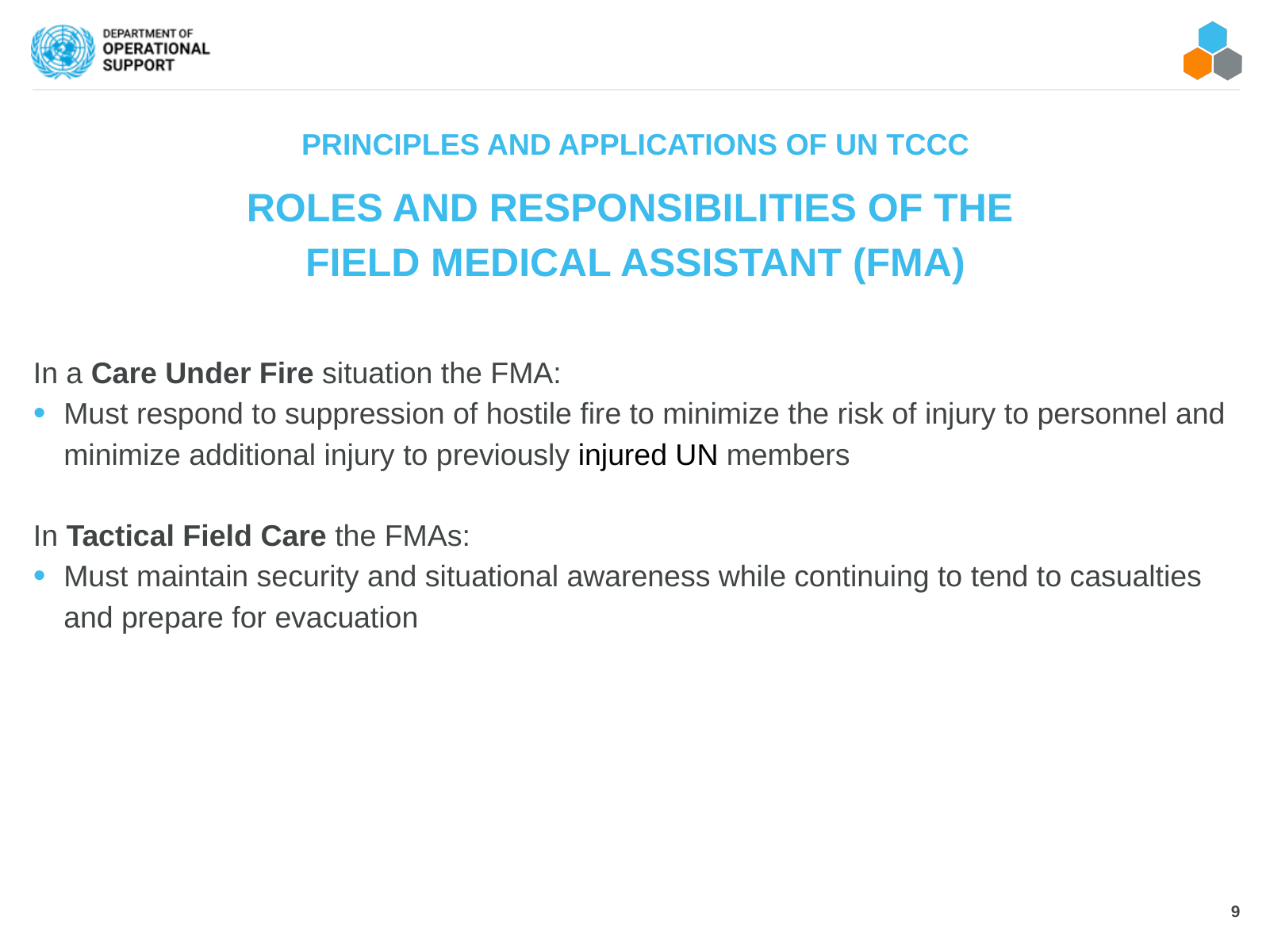

# PRINCIPLES AND APPLICATIONS OF UN TCCC
ROLES AND RESPONSIBILITIES OF THE
FIELD MEDICAL ASSISTANT (FMA)

In a Care Under Fire situation the FMA:
Must respond to suppression of hostile fire to minimize the risk of injury to personnel and minimize additional injury to previously injured UN members

In Tactical Field Care the FMAs:
Must maintain security and situational awareness while continuing to tend to casualties and prepare for evacuation